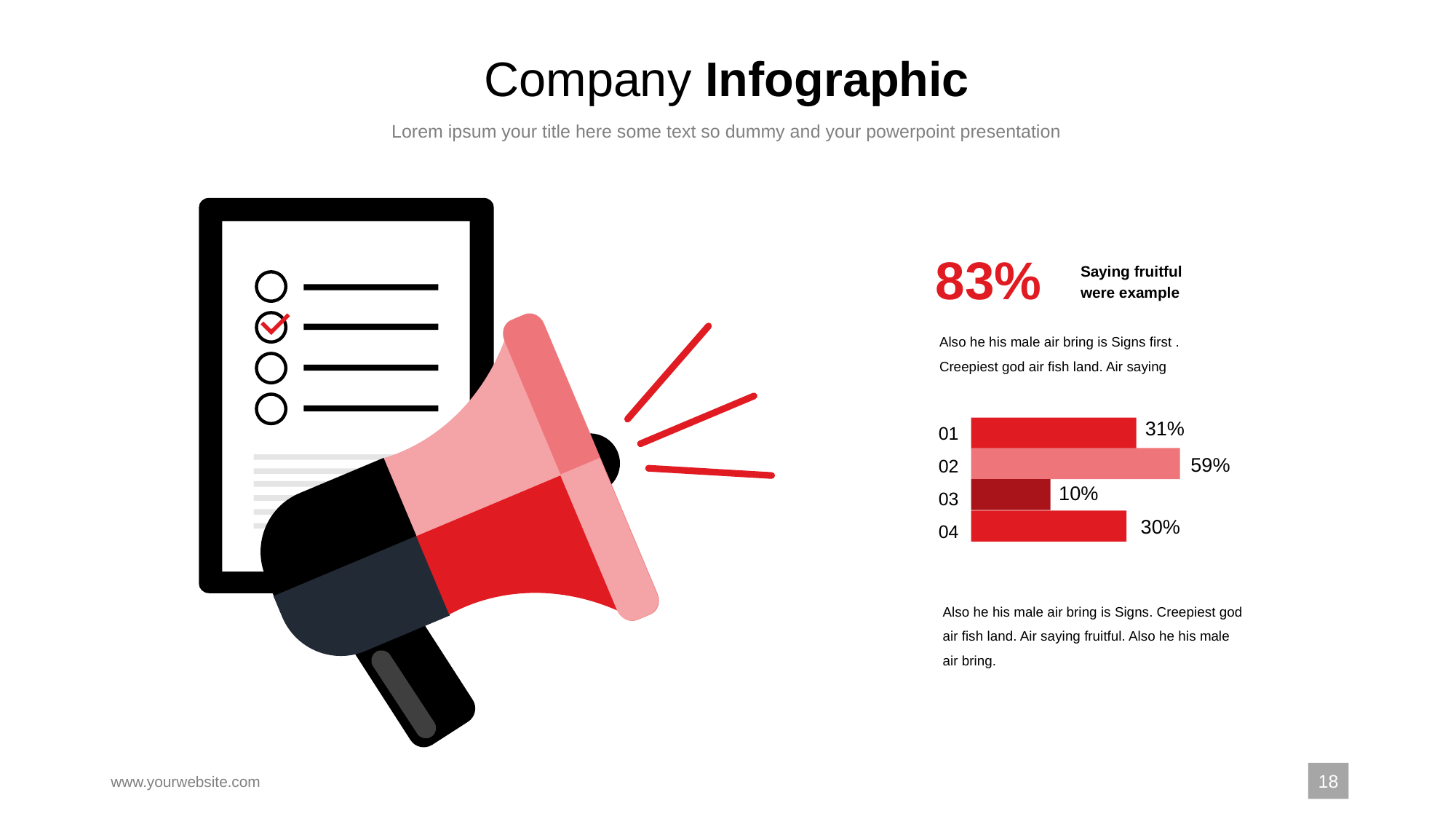

Company Infographic
Lorem ipsum your title here some text so dummy and your powerpoint presentation

83%
Saying fruitful were example
Also he his male air bring is Signs first . Creepiest god air fish land. Air saying
01
02
03
04
31%

59%

10%

30%

Also he his male air bring is Signs. Creepiest god air fish land. Air saying fruitful. Also he his male air bring.
18
www.yourwebsite.com